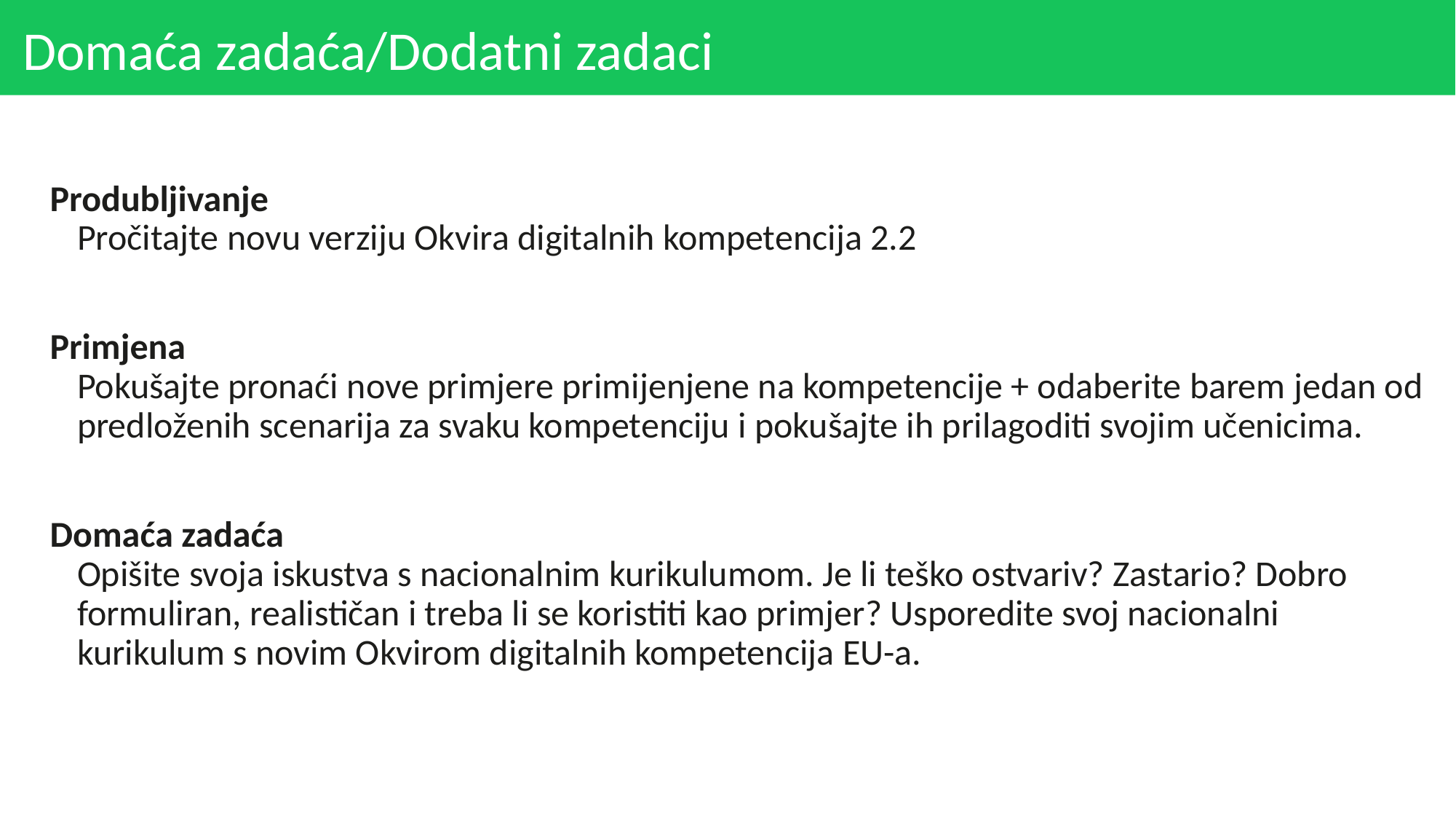

# Domaća zadaća/Dodatni zadaci
Produbljivanje
Pročitajte novu verziju Okvira digitalnih kompetencija 2.2

Primjena
Pokušajte pronaći nove primjere primijenjene na kompetencije + odaberite barem jedan od predloženih scenarija za svaku kompetenciju i pokušajte ih prilagoditi svojim učenicima.

Domaća zadaća
Opišite svoja iskustva s nacionalnim kurikulumom. Je li teško ostvariv? Zastario? Dobro formuliran, realističan i treba li se koristiti kao primjer? Usporedite svoj nacionalni kurikulum s novim Okvirom digitalnih kompetencija EU-a.